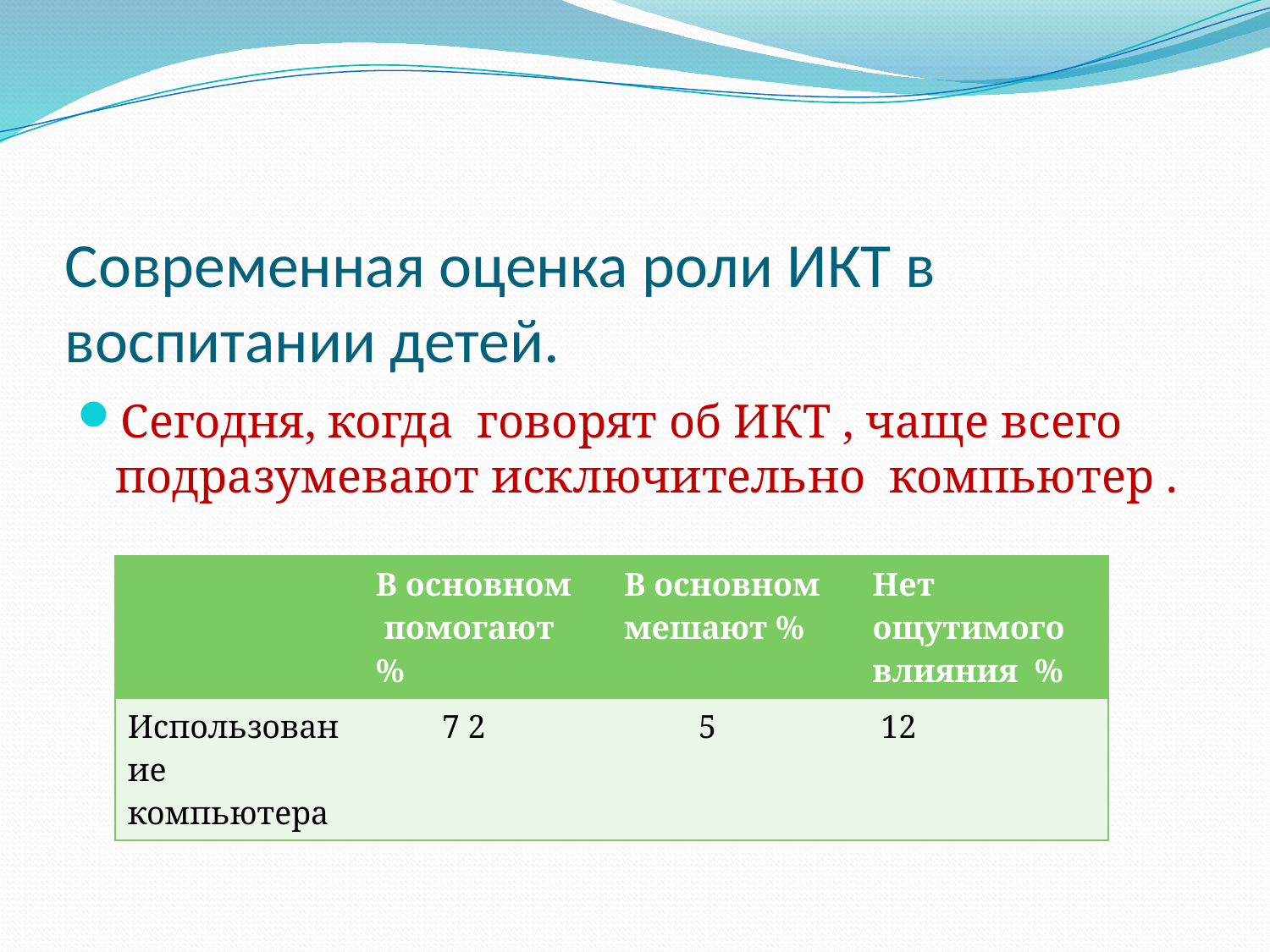

# Современная оценка роли ИКТ в воспитании детей.
Сегодня, когда  говорят об ИКТ , чаще всего  подразумевают исключительно  компьютер .
|  | В основном помогают % | В основном мешают % | Нет ощутимого влияния % |
| --- | --- | --- | --- |
| Использование компьютера | 7 2 | 5 | 12 |